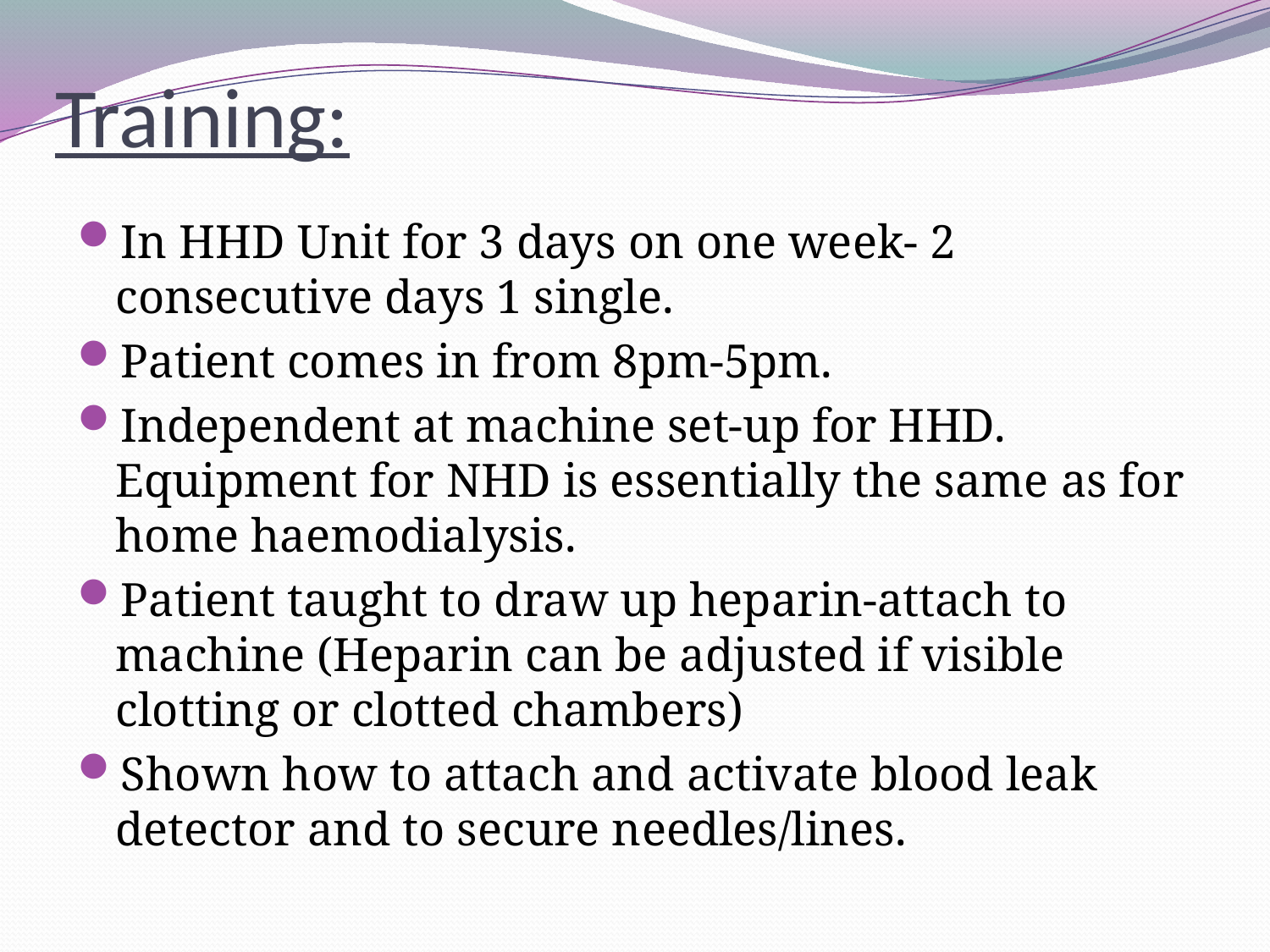

# Training:
In HHD Unit for 3 days on one week- 2 consecutive days 1 single.
Patient comes in from 8pm-5pm.
Independent at machine set-up for HHD. Equipment for NHD is essentially the same as for home haemodialysis.
Patient taught to draw up heparin-attach to machine (Heparin can be adjusted if visible clotting or clotted chambers)
Shown how to attach and activate blood leak detector and to secure needles/lines.